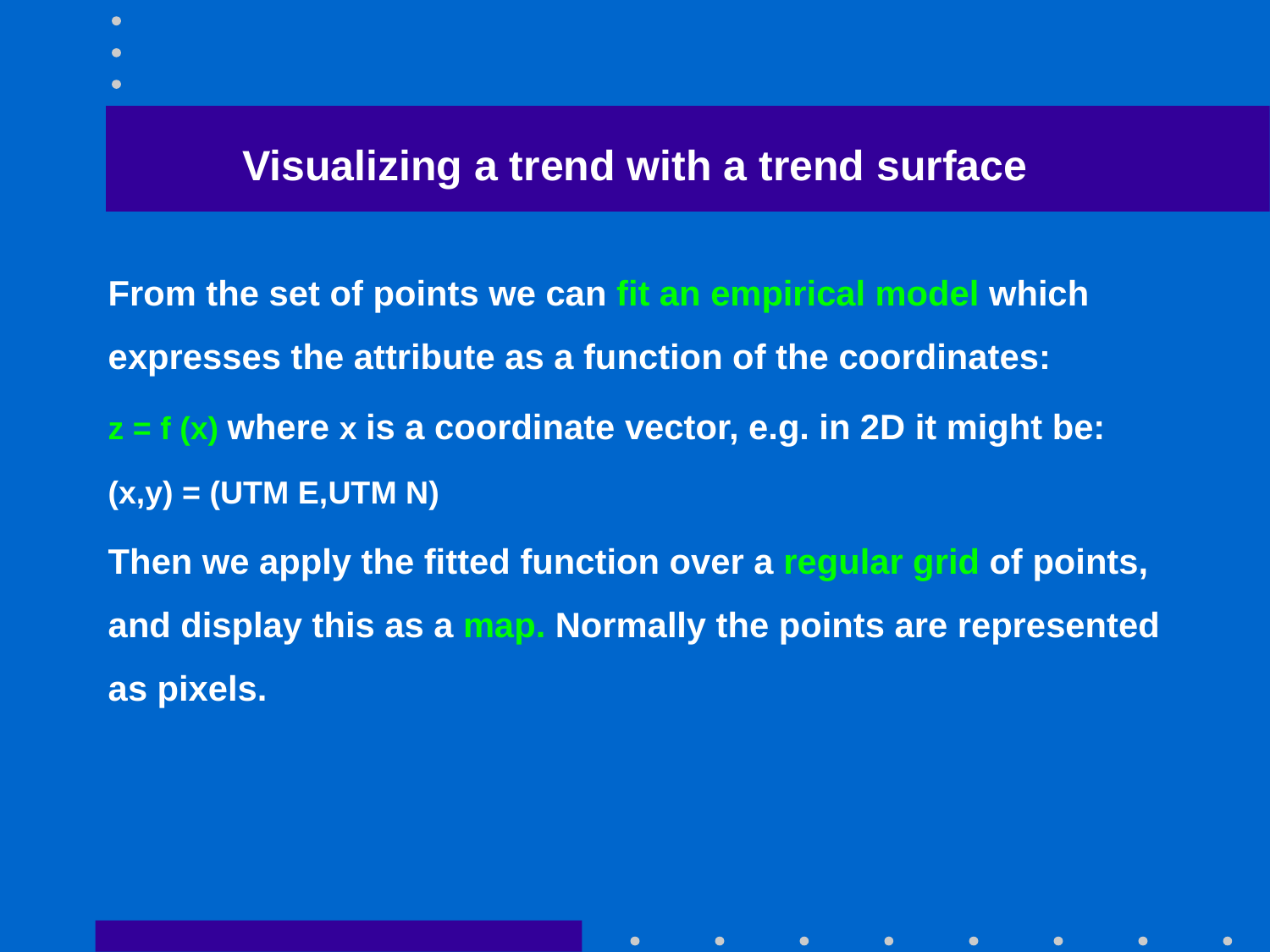

# Visualizing a trend with a trend surface
From the set of points we can fit an empirical model which expresses the attribute as a function of the coordinates:
z = f (x) where x is a coordinate vector, e.g. in 2D it might be:
(x,y) = (UTM E,UTM N)
Then we apply the fitted function over a regular grid of points, and display this as a map. Normally the points are represented as pixels.